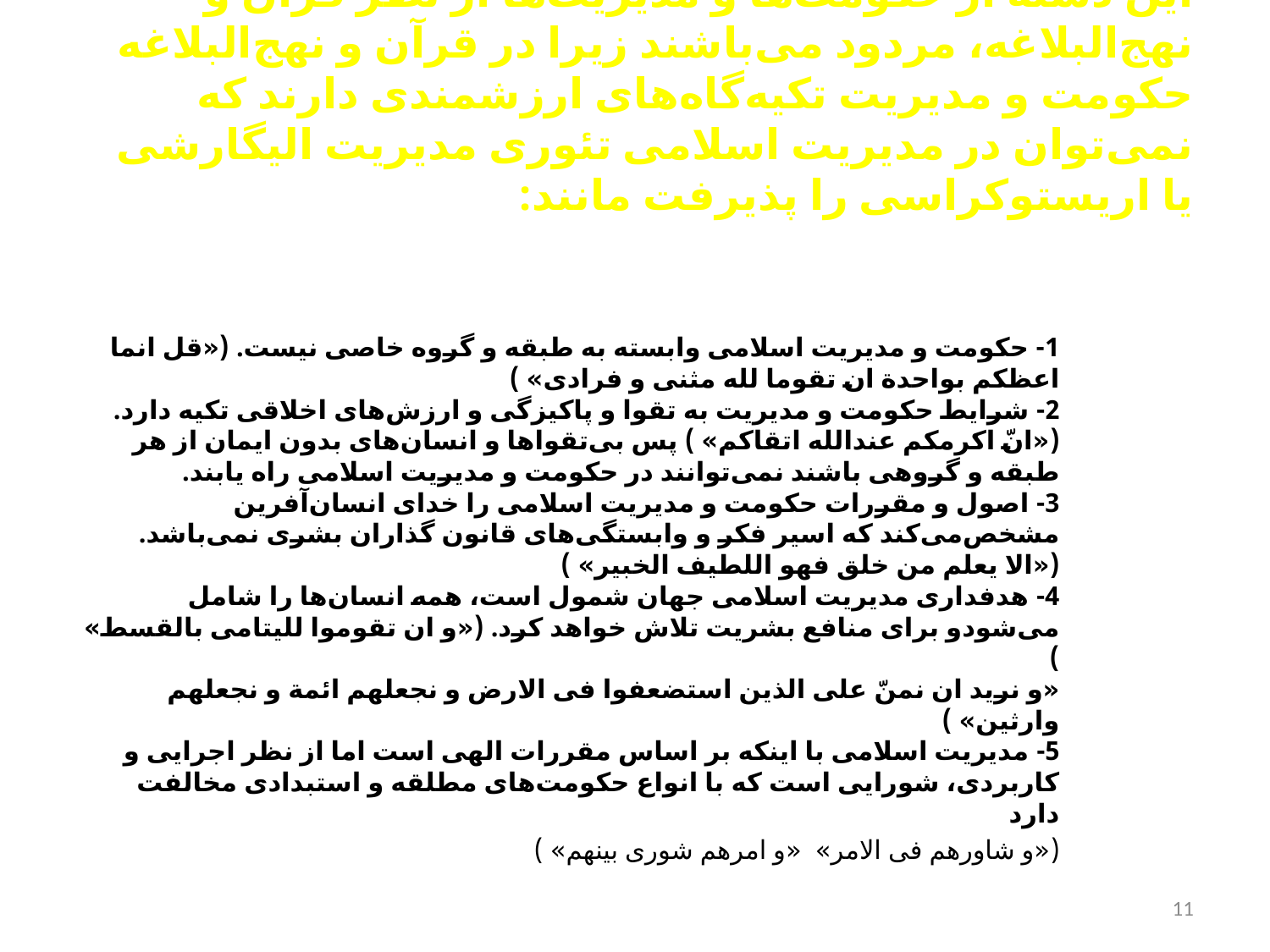

# این دسته از حكومت‌ها و مدیریت‌ها از نظر قرآن و نهج‌البلاغه، مردود می‌باشند زیرا در قرآن و نهج‌البلاغه حكومت و مدیریت تكیه‌گاه‌های ارزشمندی دارند كه نمی‌توان در مدیریت اسلامی تئوری مدیریت الیگارشی یا اریستوكراسی را پذیرفت مانند:
1- حكومت و مدیریت اسلامی وابسته به طبقه و گروه خاصی نیست. («قل انما اعظكم بواحدة ان تقوما لله مثنی و فرادی» )
2- شرایط حكومت و مدیریت به تقوا و پاكیزگی و ارزش‌های اخلاقی تكیه دارد. («انّ اكرمكم عندالله اتقاكم» ) پس بی‌تقواها و انسان‌های بدون ایمان از هر طبقه و گروهی باشند نمی‌توانند در حكومت و مدیریت اسلامی راه یابند.
3- اصول و مقررات حكومت و مدیریت اسلامی را خدای انسان‌‌آفرین مشخص‌می‌كند كه اسیر فكر و وابستگی‌های قانون گذاران بشری نمی‌باشد. («الا یعلم من خلق فهو اللطیف الخبیر» )
4- هدفداری مدیریت اسلامی جهان شمول است، همه انسان‌ها را شامل می‌شودو برای منافع بشریت تلاش خواهد كرد. («و ان تقوموا للیتامی بالقسط» )
«و نرید ان نمنّ علی الذین استضعفوا فی الارض و نجعلهم ائمة و نجعلهم وارثین» )
5- مدیریت اسلامی با اینكه بر اساس مقررات الهی است اما از نظر اجرایی و كاربردی، شورایی است كه با انواع حكومت‌های مطلقه و استبدادی مخالفت دارد
(«و شاورهم فی الامر»  «و امرهم شوری بینهم» )
11